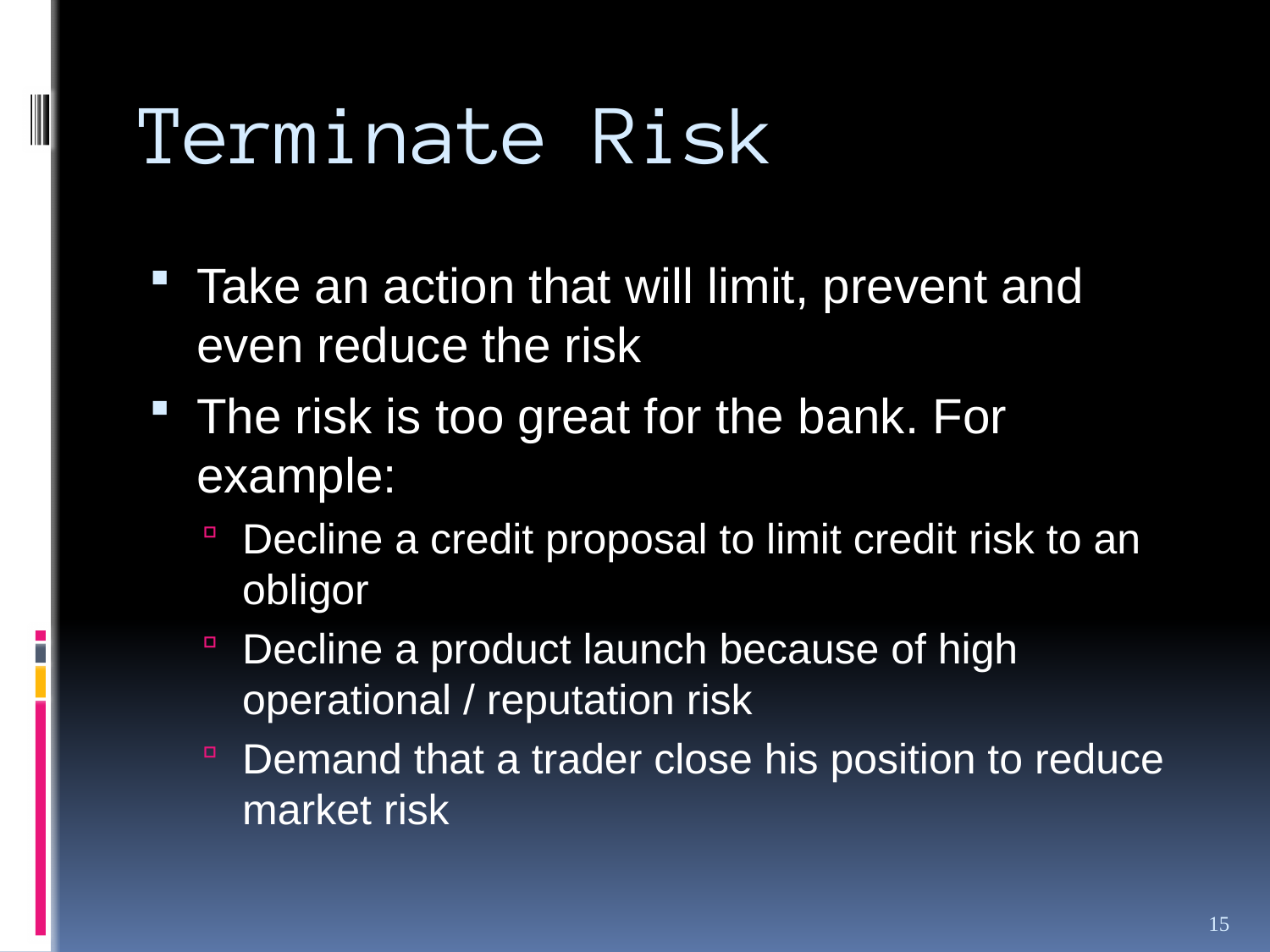

# Terminate Risk
Take an action that will limit, prevent and even reduce the risk
The risk is too great for the bank. For example:
Decline a credit proposal to limit credit risk to an obligor
Decline a product launch because of high operational / reputation risk
Demand that a trader close his position to reduce market risk
15